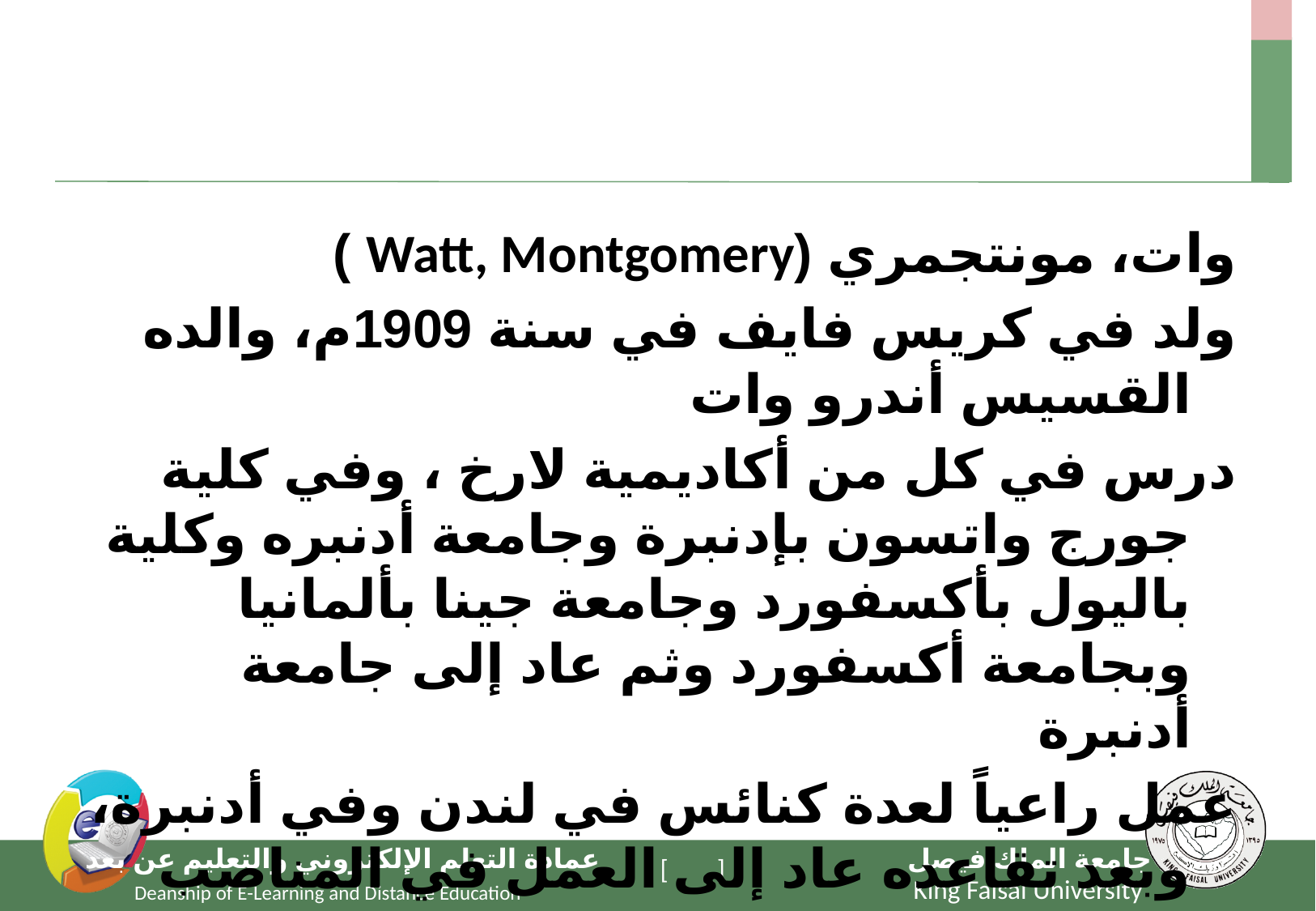

#
وات، مونتجمري (Watt, Montgomery )
ولد في كريس فايف في سنة 1909م، والده القسيس أندرو وات
درس في كل من أكاديمية لارخ ، وفي كلية جورج واتسون بإدنبرة وجامعة أدنبره وكلية باليول بأكسفورد وجامعة جينا بألمانيا وبجامعة أكسفورد وثم عاد إلى جامعة أدنبرة
عمل راعياً لعدة كنائس في لندن وفي أدنبرة، وبعد تقاعده عاد إلى العمل في المناصب الدينية.